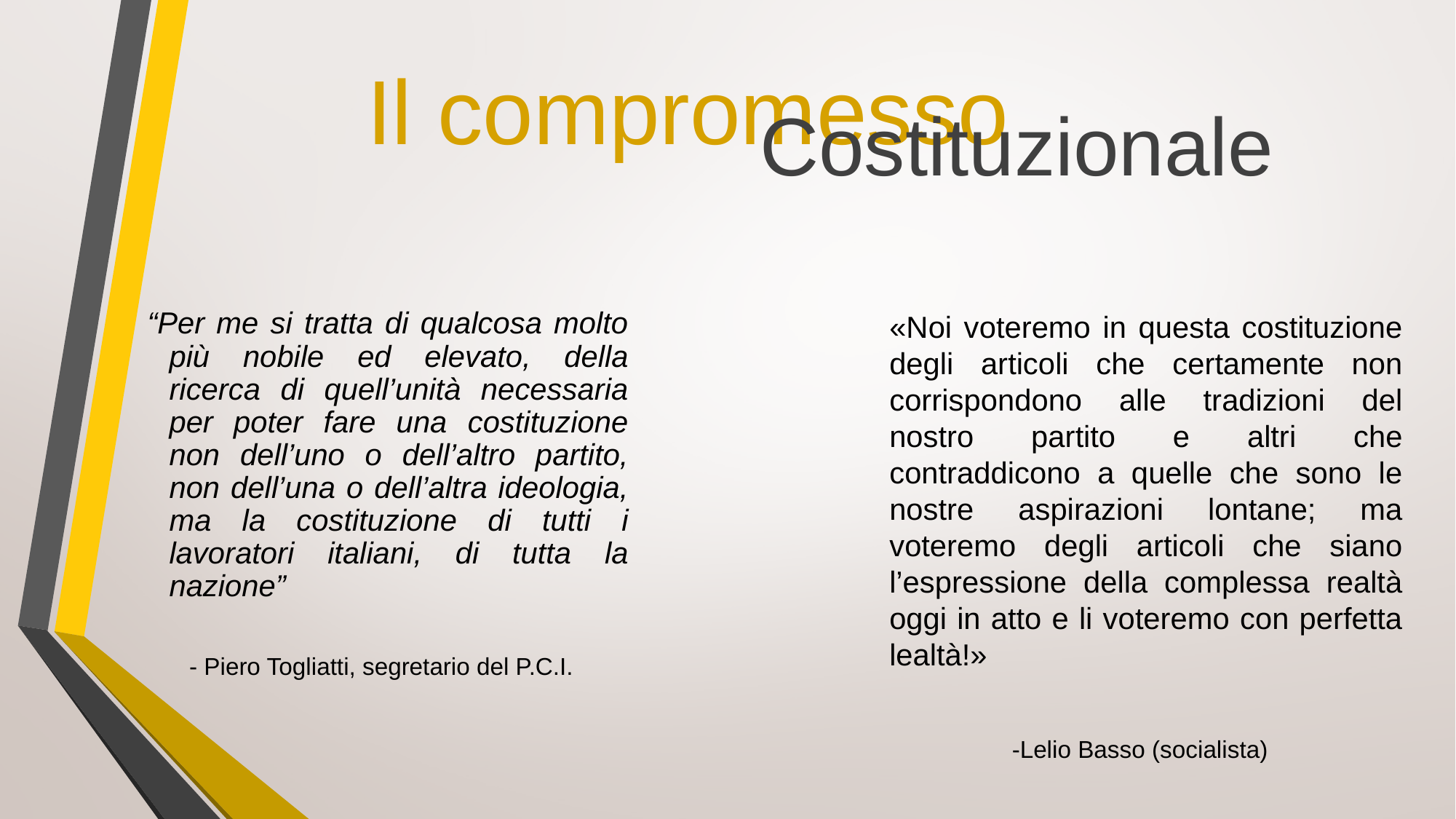

Il compromesso
Costituzionale
“Per me si tratta di qualcosa molto più nobile ed elevato, della ricerca di quell’unità necessaria per poter fare una costituzione non dell’uno o dell’altro partito, non dell’una o dell’altra ideologia, ma la costituzione di tutti i lavoratori italiani, di tutta la nazione”
				          	       - Piero Togliatti, segretario del P.C.I.

«Noi voteremo in questa costituzione degli articoli che certamente non corrispondono alle tradizioni del nostro partito e altri che contraddicono a quelle che sono le nostre aspirazioni lontane; ma voteremo degli articoli che siano l’espressione della complessa realtà oggi in atto e li voteremo con perfetta lealtà!»

					  -Lelio Basso (socialista)